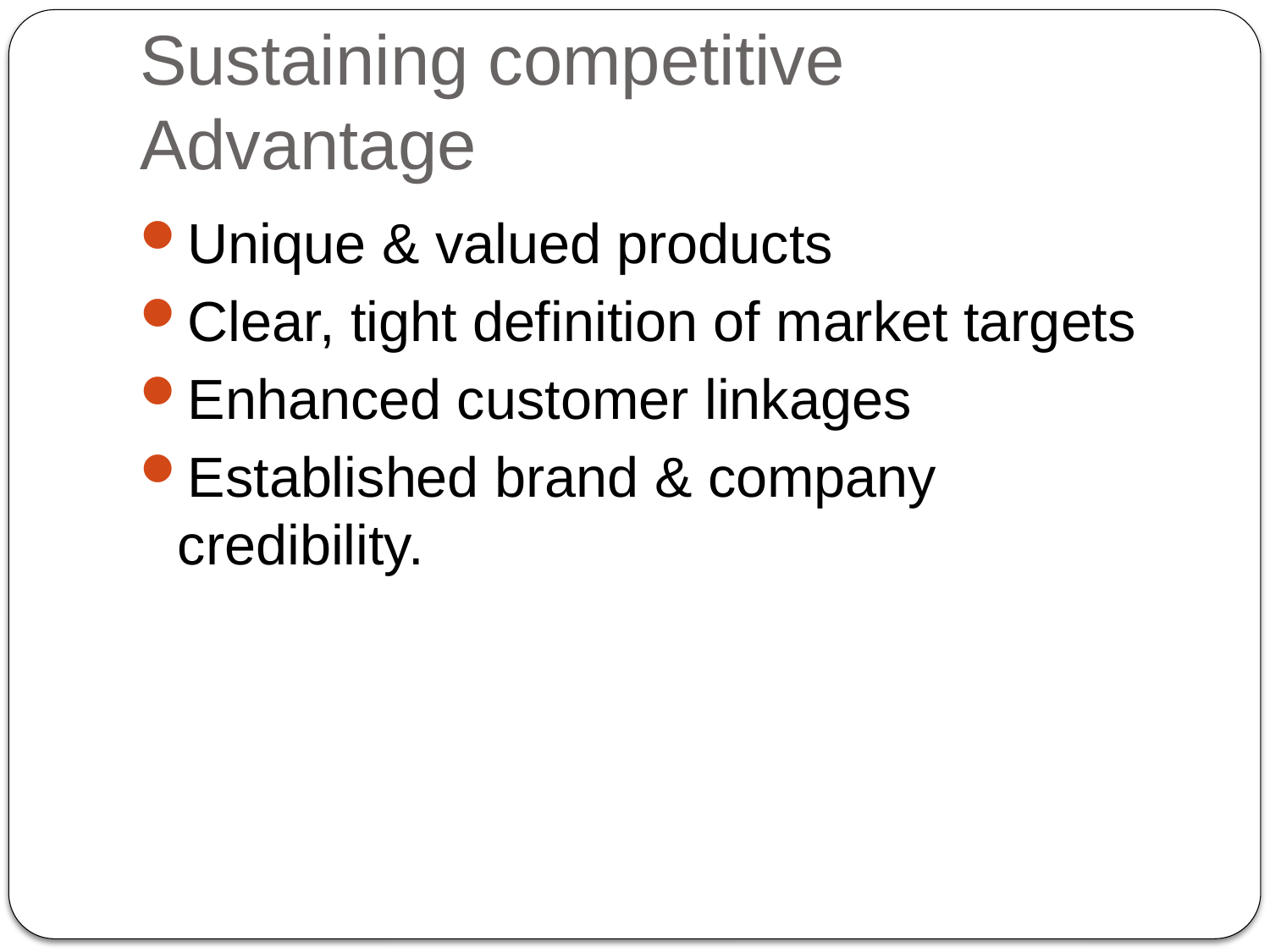

# Sustaining competitive Advantage
Unique & valued products
Clear, tight definition of market targets
Enhanced customer linkages
Established brand & company credibility.